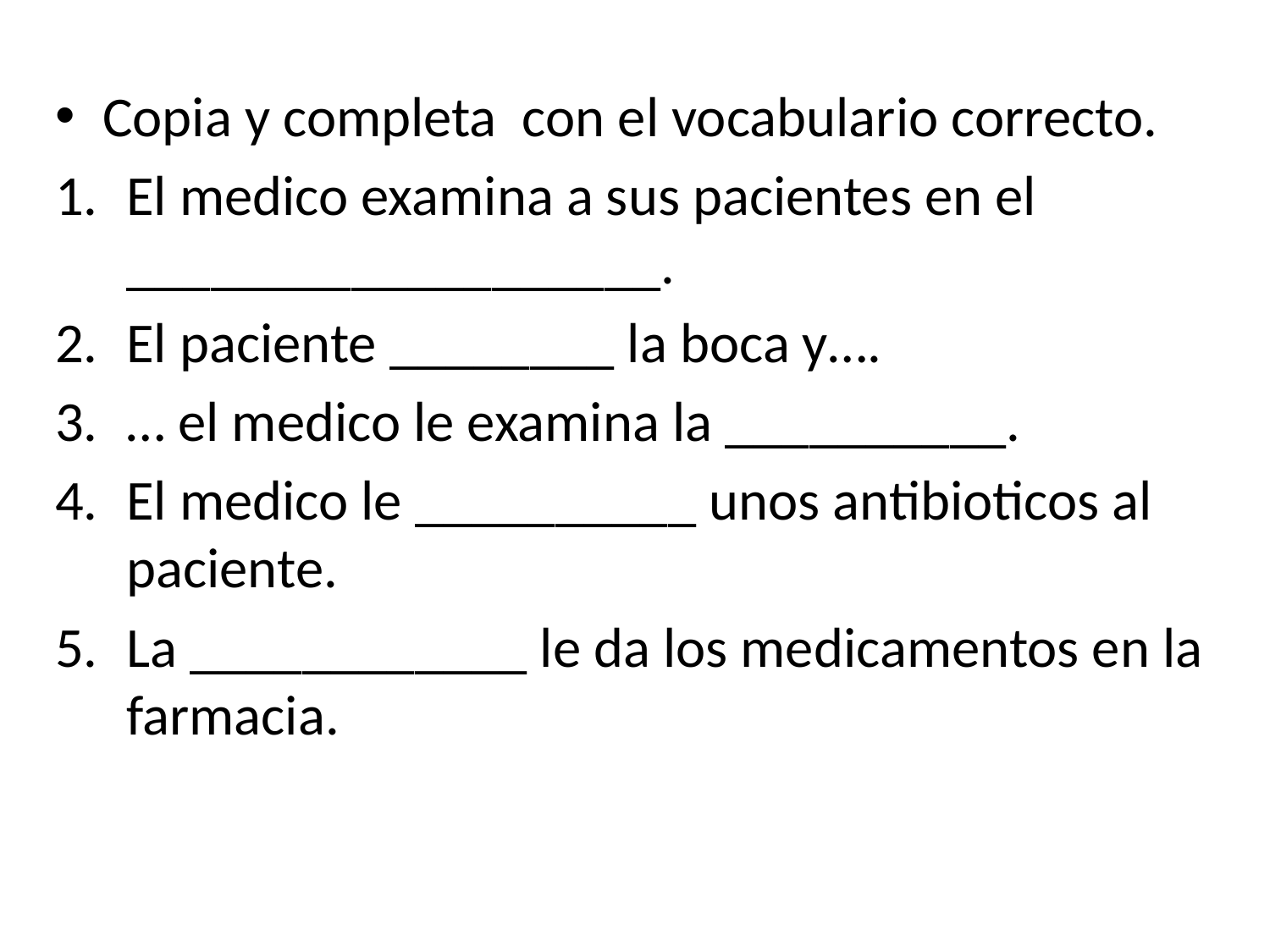

Copia y completa  con el vocabulario correcto.
El medico examina a sus pacientes en el ___________________.
El paciente ________ la boca y….
… el medico le examina la __________.
El medico le __________ unos antibioticos al paciente.
La ____________ le da los medicamentos en la farmacia.